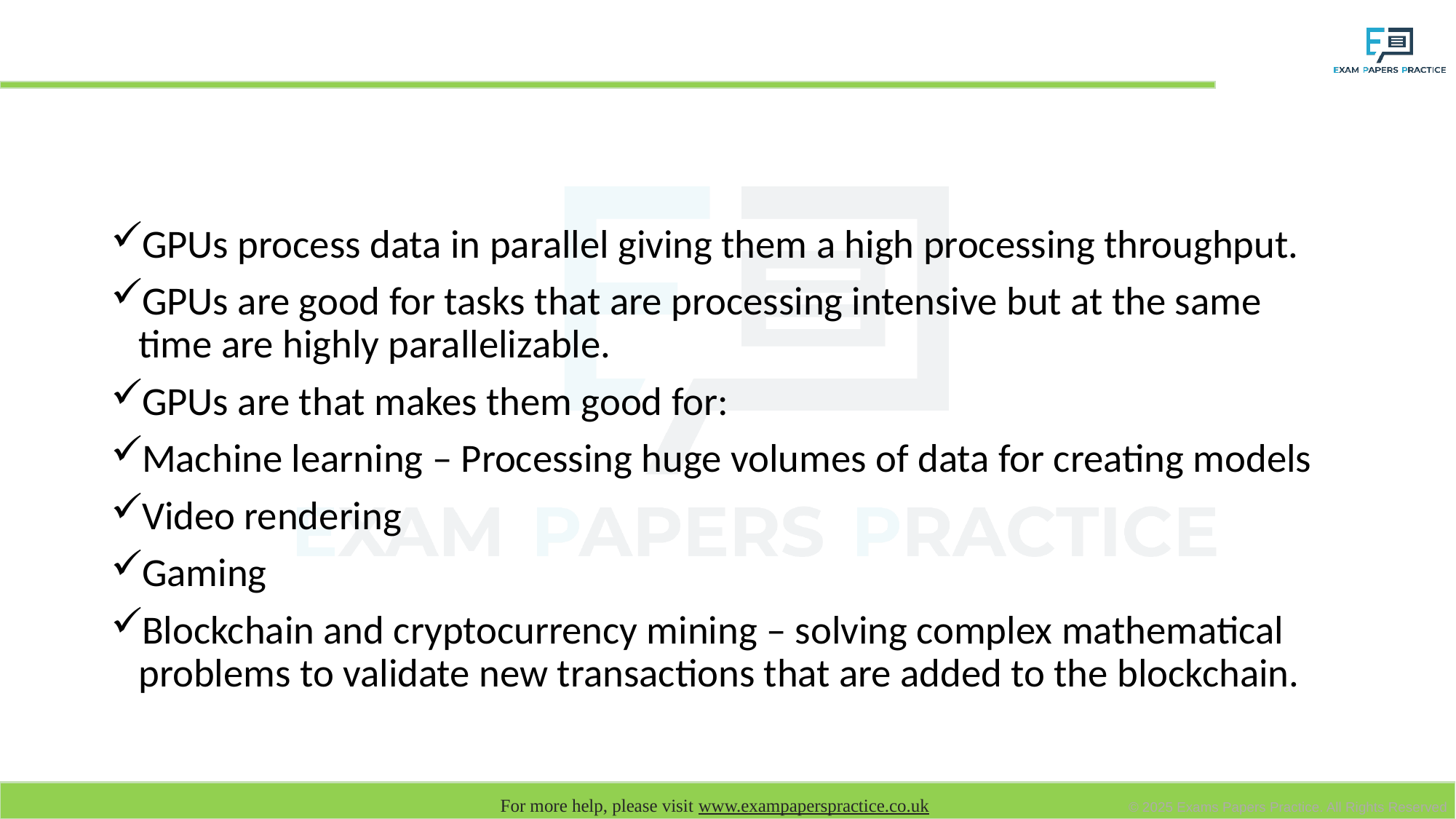

# Uses of GPUs
GPUs process data in parallel giving them a high processing throughput.
GPUs are good for tasks that are processing intensive but at the same time are highly parallelizable.
GPUs are that makes them good for:
Machine learning – Processing huge volumes of data for creating models
Video rendering
Gaming
Blockchain and cryptocurrency mining – solving complex mathematical problems to validate new transactions that are added to the blockchain.